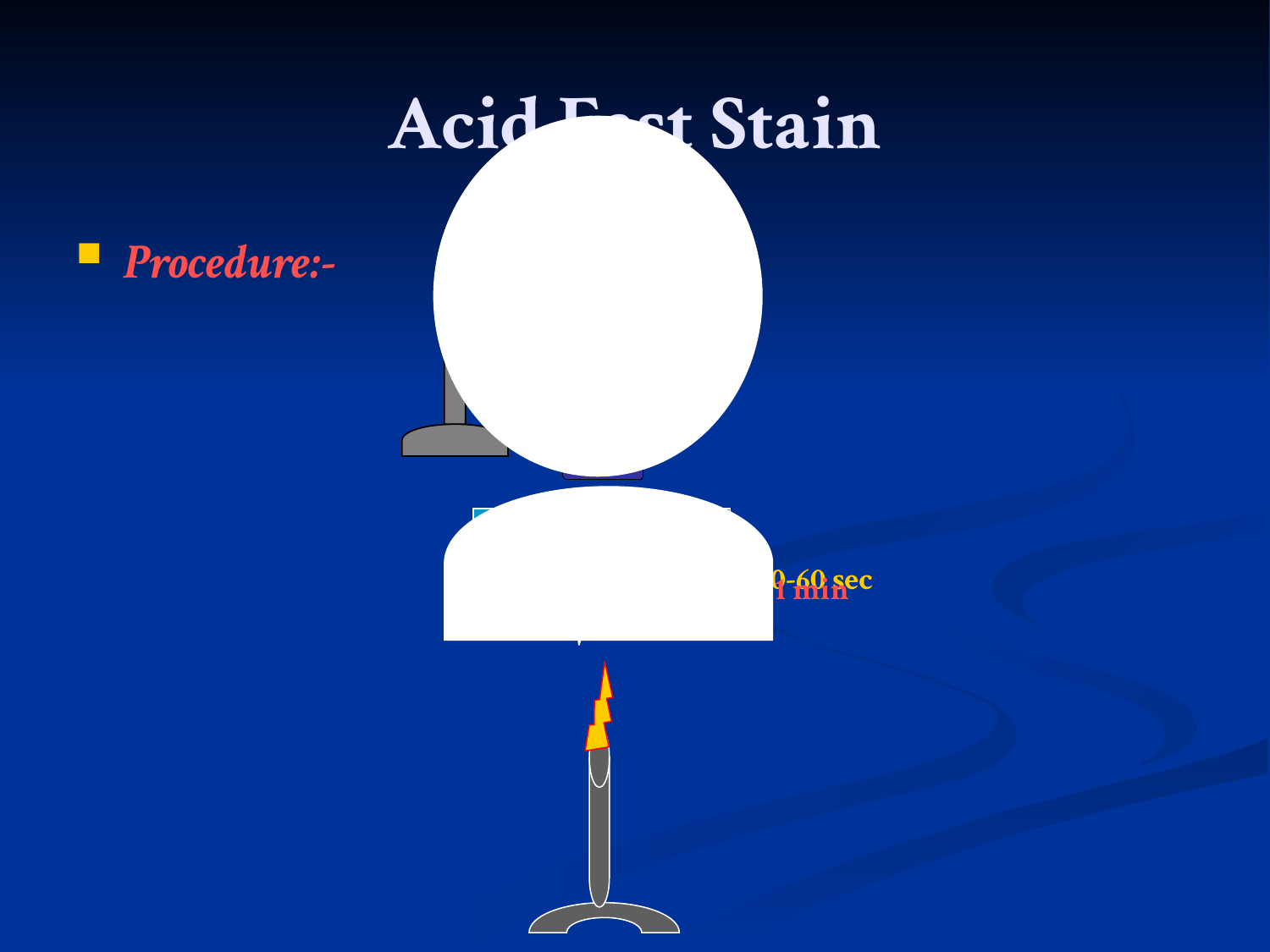

# Acid Fast Stain

Procedure:-

Carbol
fuchsin
5 min
\\\\

alcohol

MB

30-60 sec

1 min